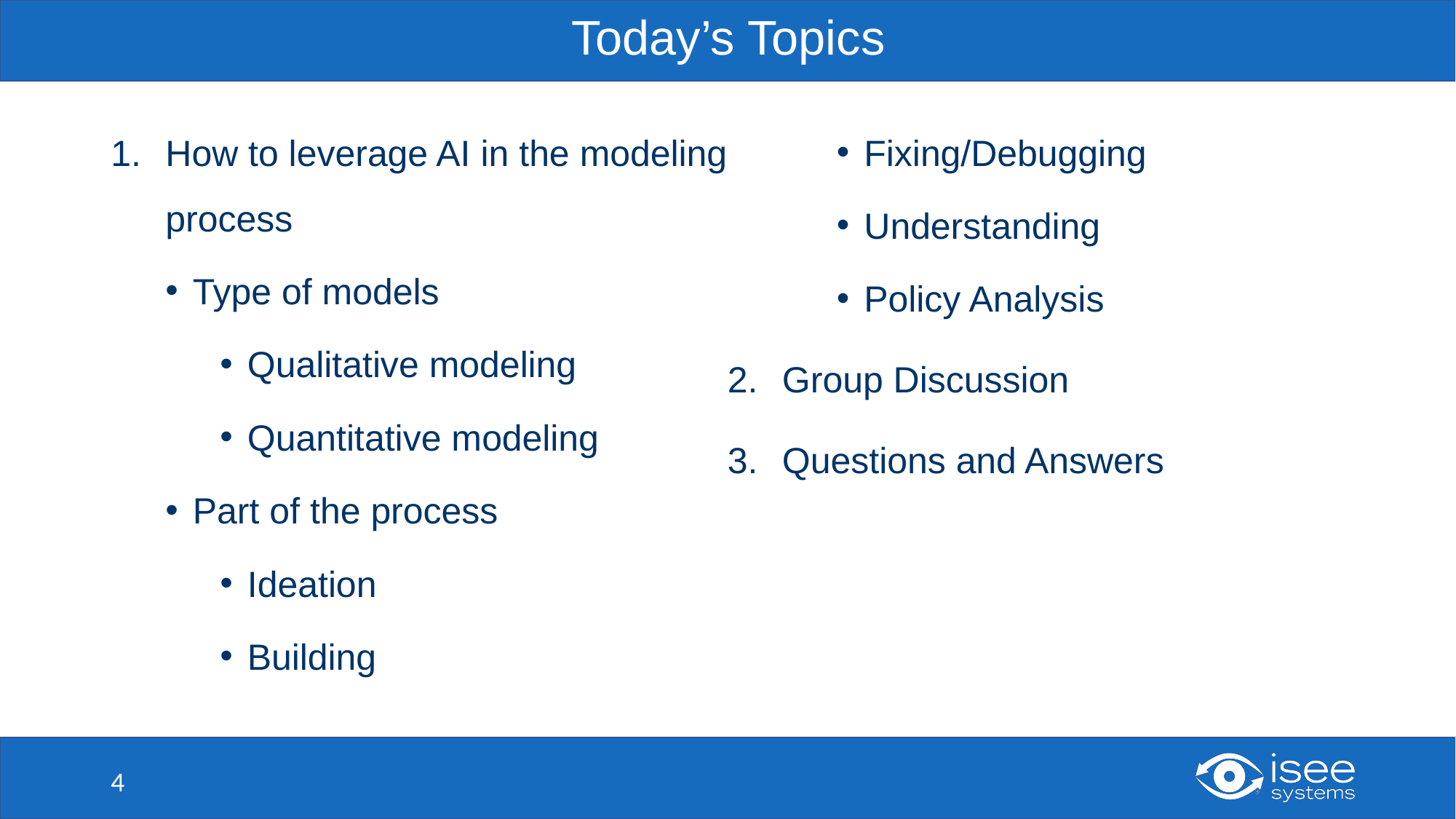

# Today’s Topics
How to leverage AI in the modeling process
Type of models
Qualitative modeling
Quantitative modeling
Part of the process
Ideation
Building
Fixing/Debugging
Understanding
Policy Analysis
Group Discussion
Questions and Answers

4